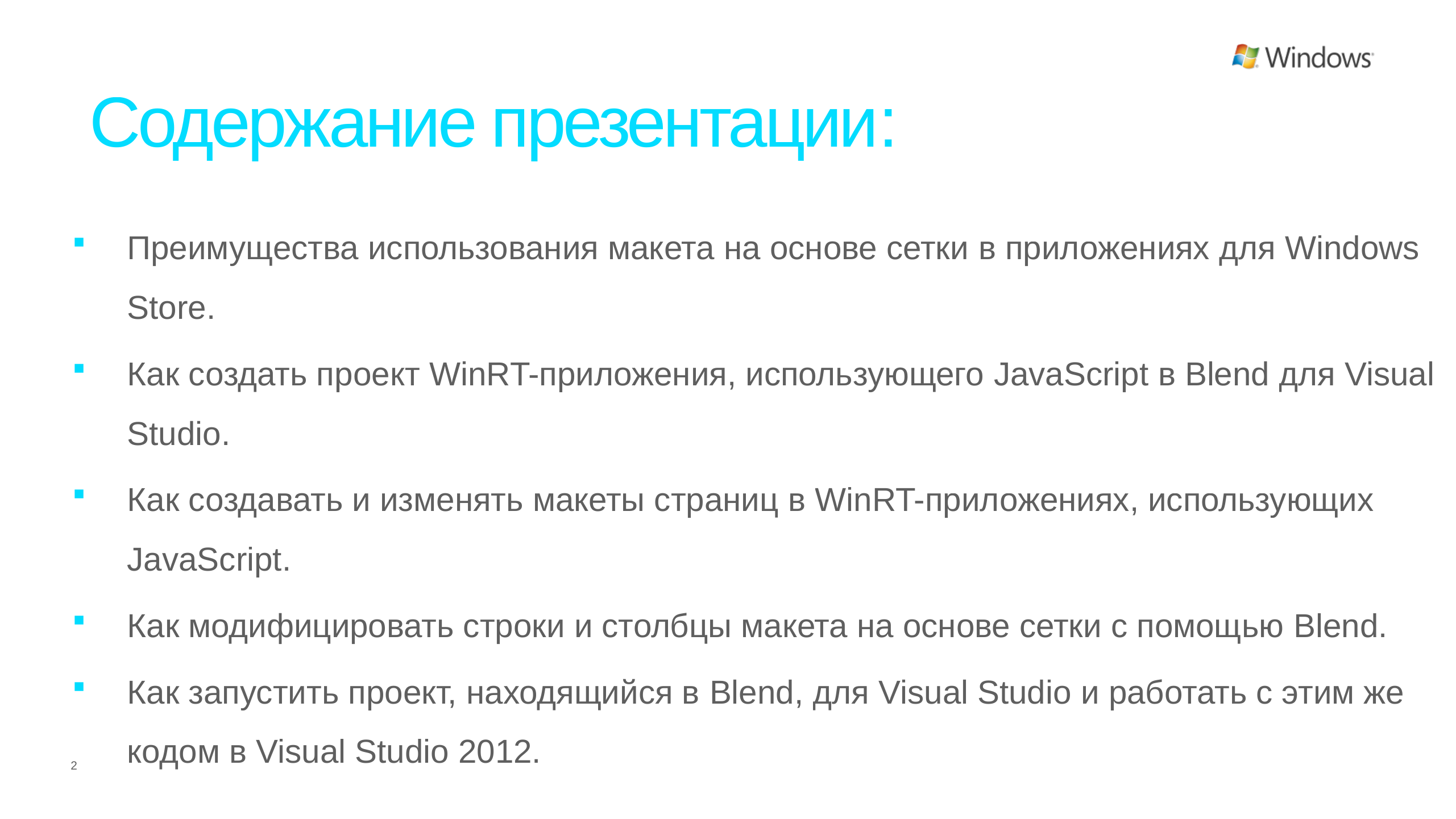

# Содержание презентации:
Преимущества использования макета на основе сетки в приложениях для Windows Store.
Как создать проект WinRT-приложения, использующего JavaScript в Blend для Visual Studio.
Как создавать и изменять макеты страниц в WinRT-приложениях, использующих JavaScript.
Как модифицировать строки и столбцы макета на основе сетки с помощью Blend.
Как запустить проект, находящийся в Blend, для Visual Studio и работать с этим же кодом в Visual Studio 2012.